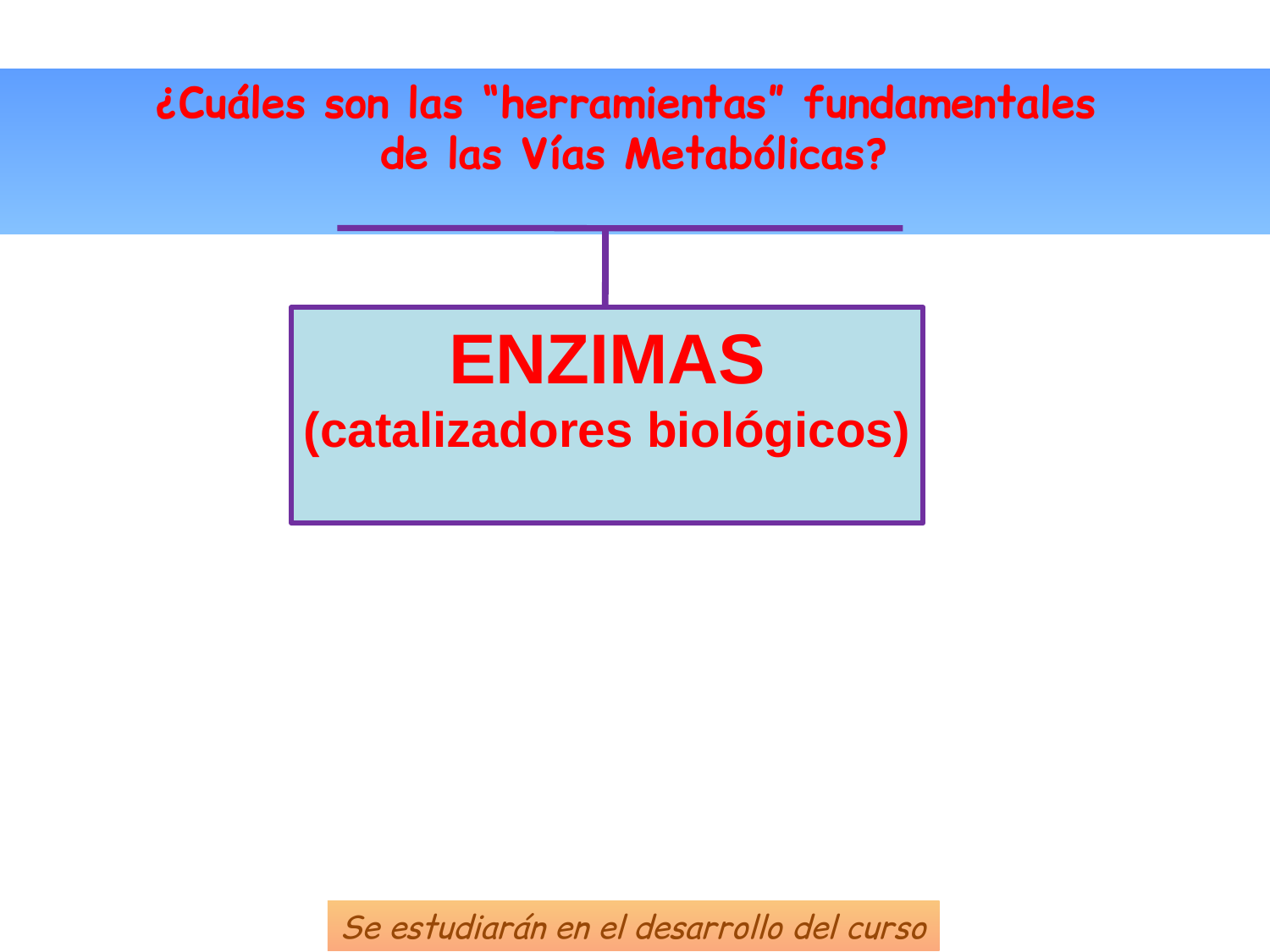

¿Cuáles son las “herramientas” fundamentales
de las Vías Metabólicas?

ENZIMAS
(catalizadores biológicos)

Se estudiarán en el desarrollo del curso